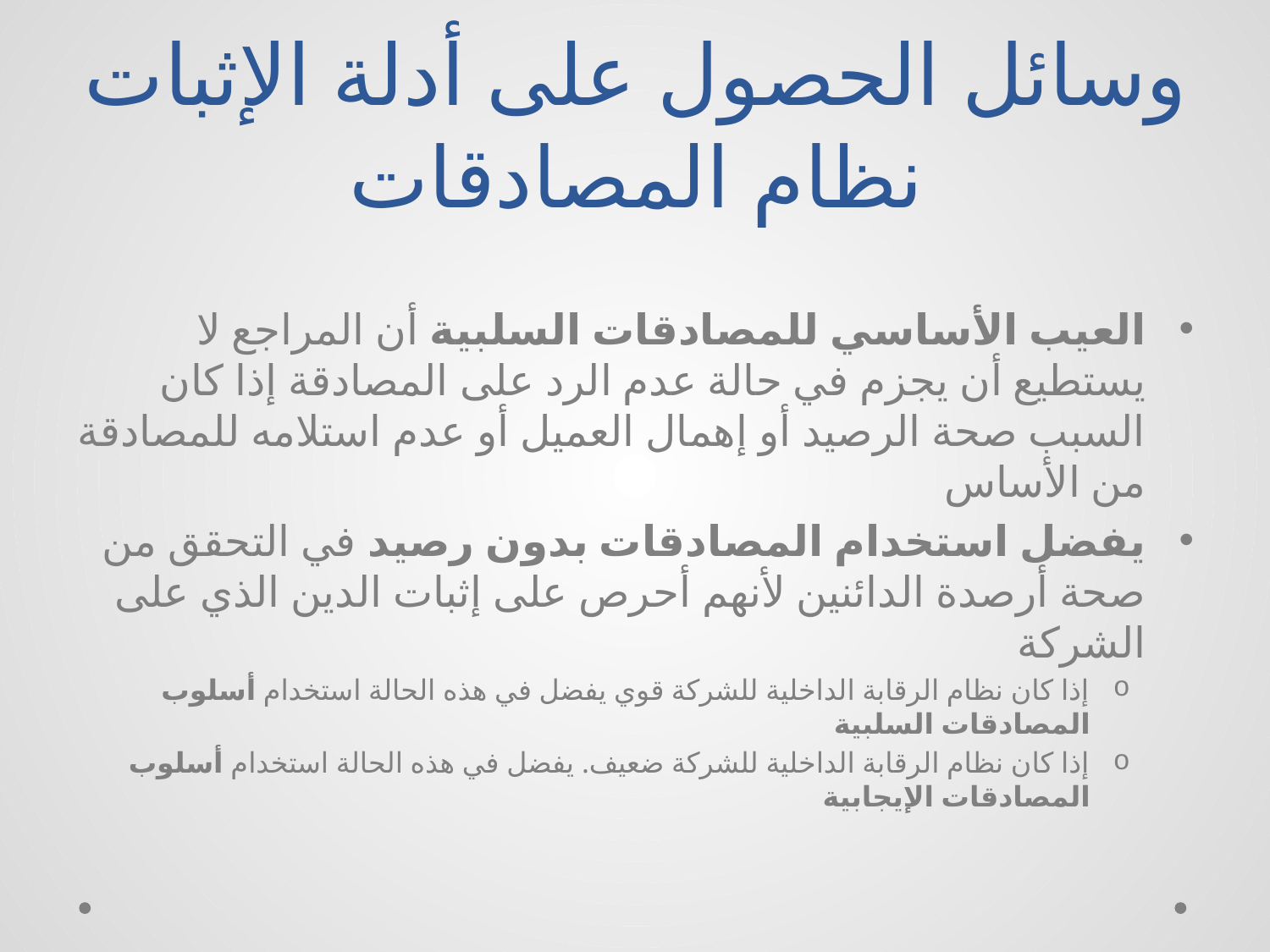

# وسائل الحصول على أدلة الإثبات نظام المصادقات
العيب الأساسي للمصادقات السلبية أن المراجع لا يستطيع أن يجزم في حالة عدم الرد على المصادقة إذا كان السبب صحة الرصيد أو إهمال العميل أو عدم استلامه للمصادقة من الأساس
يفضل استخدام المصادقات بدون رصيد في التحقق من صحة أرصدة الدائنين لأنهم أحرص على إثبات الدين الذي على الشركة
إذا كان نظام الرقابة الداخلية للشركة قوي يفضل في هذه الحالة استخدام أسلوب المصادقات السلبية
إذا كان نظام الرقابة الداخلية للشركة ضعيف. يفضل في هذه الحالة استخدام أسلوب المصادقات الإيجابية